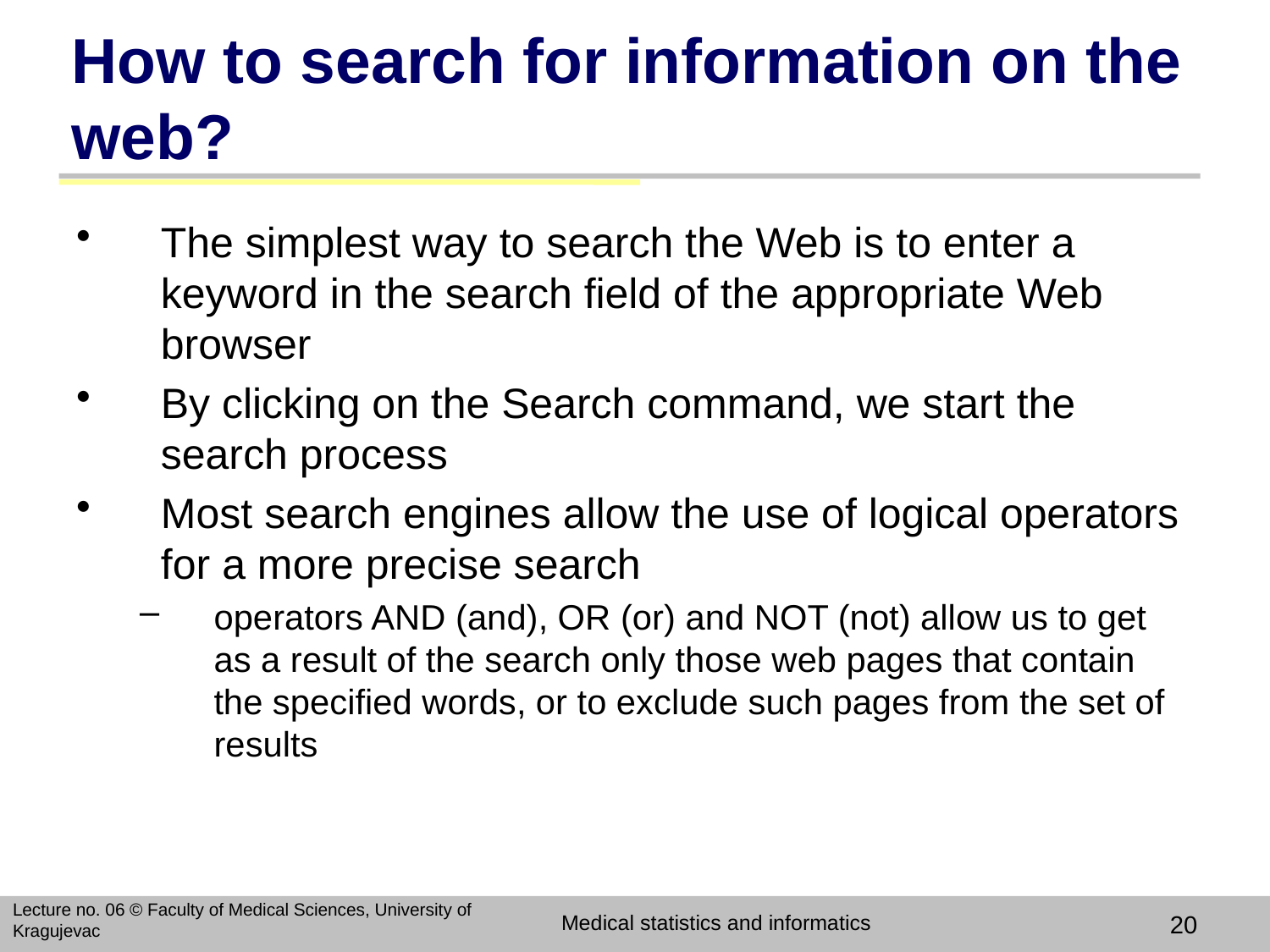

# How to search for information on the web?
The simplest way to search the Web is to enter a keyword in the search field of the appropriate Web browser
By clicking on the Search command, we start the search process
Most search engines allow the use of logical operators for a more precise search
operators AND (and), OR (or) and NOT (not) allow us to get as a result of the search only those web pages that contain the specified words, or to exclude such pages from the set of results
Lecture no. 06 © Faculty of Medical Sciences, University of Kragujevac
Medical statistics and informatics
20